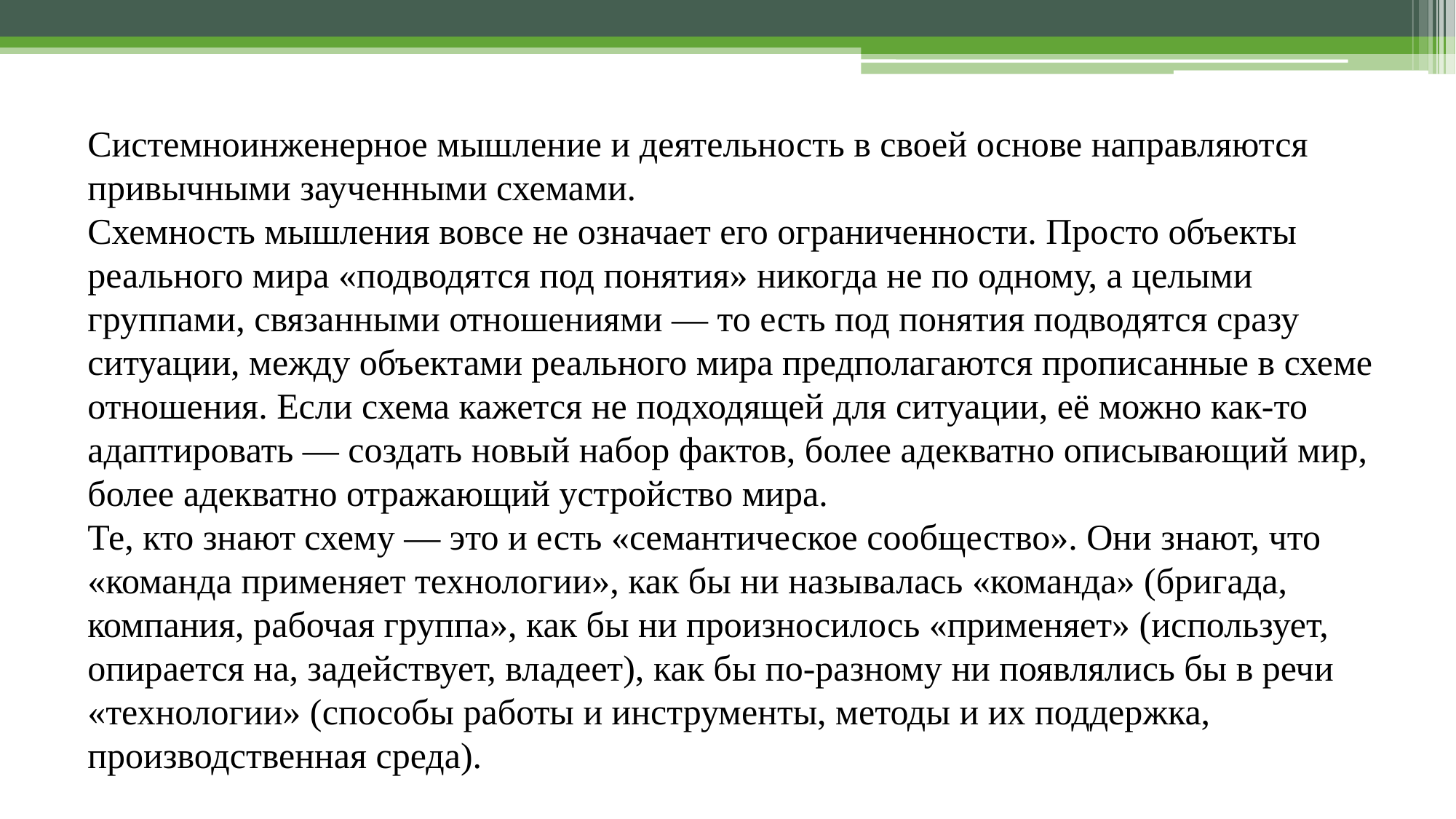

Системноинженерное мышление и деятельность в своей основе направляются привычными заученными схемами.
Схемность мышления вовсе не означает его ограниченности. Просто объекты реального мира «подводятся под понятия» никогда не по одному, а целыми группами, связанными отношениями — то есть под понятия подводятся сразу ситуации, между объектами реального мира предполагаются прописанные в схеме отношения. Если схема кажется не подходящей для ситуации, её можно как-то адаптировать — создать новый набор фактов, более адекватно описывающий мир, более адекватно отражающий устройство мира.
Те, кто знают схему — это и есть «семантическое сообщество». Они знают, что «команда применяет технологии», как бы ни называлась «команда» (бригада, компания, рабочая группа», как бы ни произносилось «применяет» (использует, опирается на, задействует, владеет), как бы по-разному ни появлялись бы в речи «технологии» (способы работы и инструменты, методы и их поддержка, производственная среда).